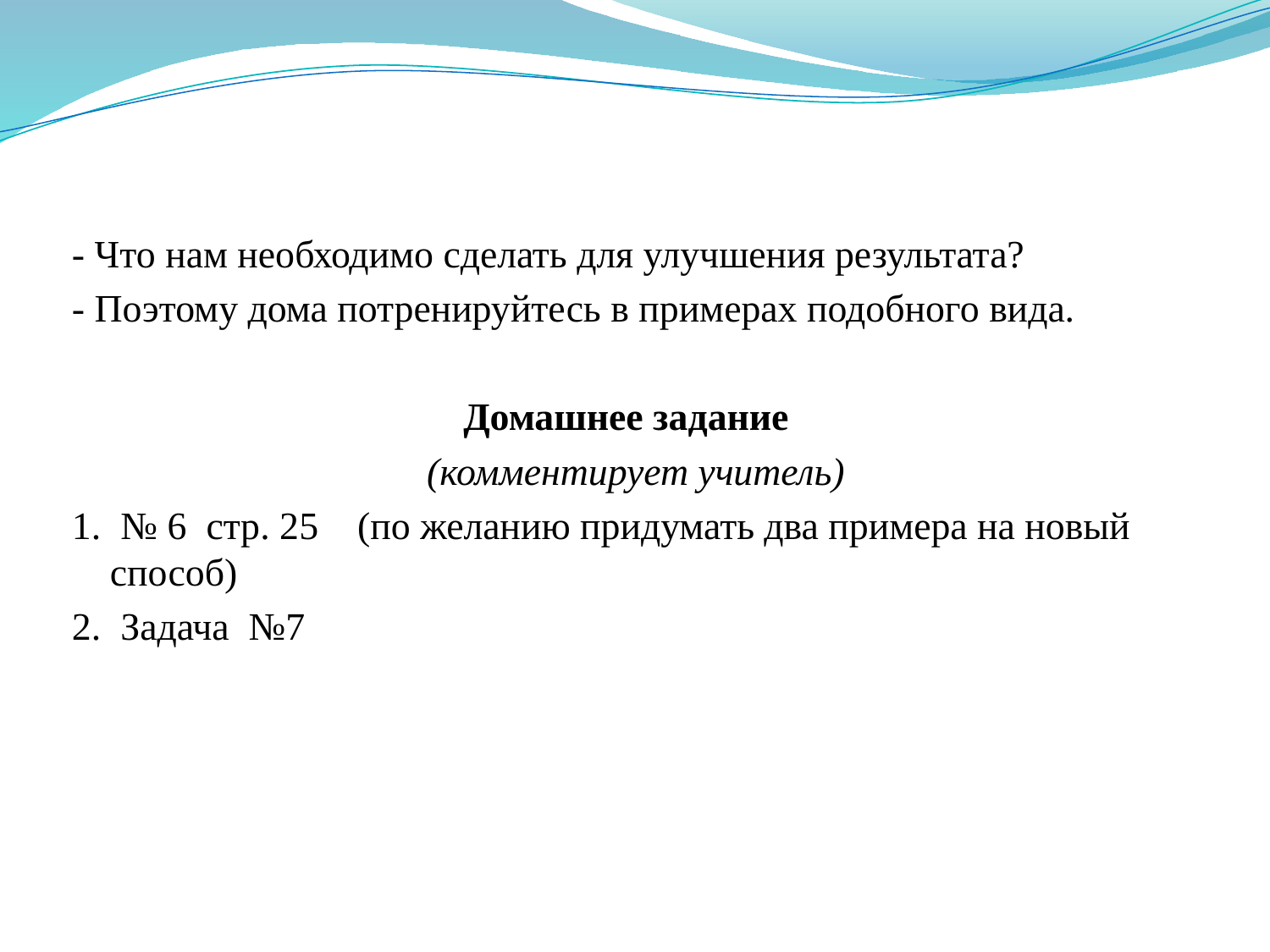

- Что нам необходимо сделать для улучшения результата?
- Поэтому дома потренируйтесь в примерах подобного вида.

Домашнее задание
 (комментирует учитель)
1.  № 6  стр. 25    (по желанию придумать два примера на новый способ)
2.  Задача  №7